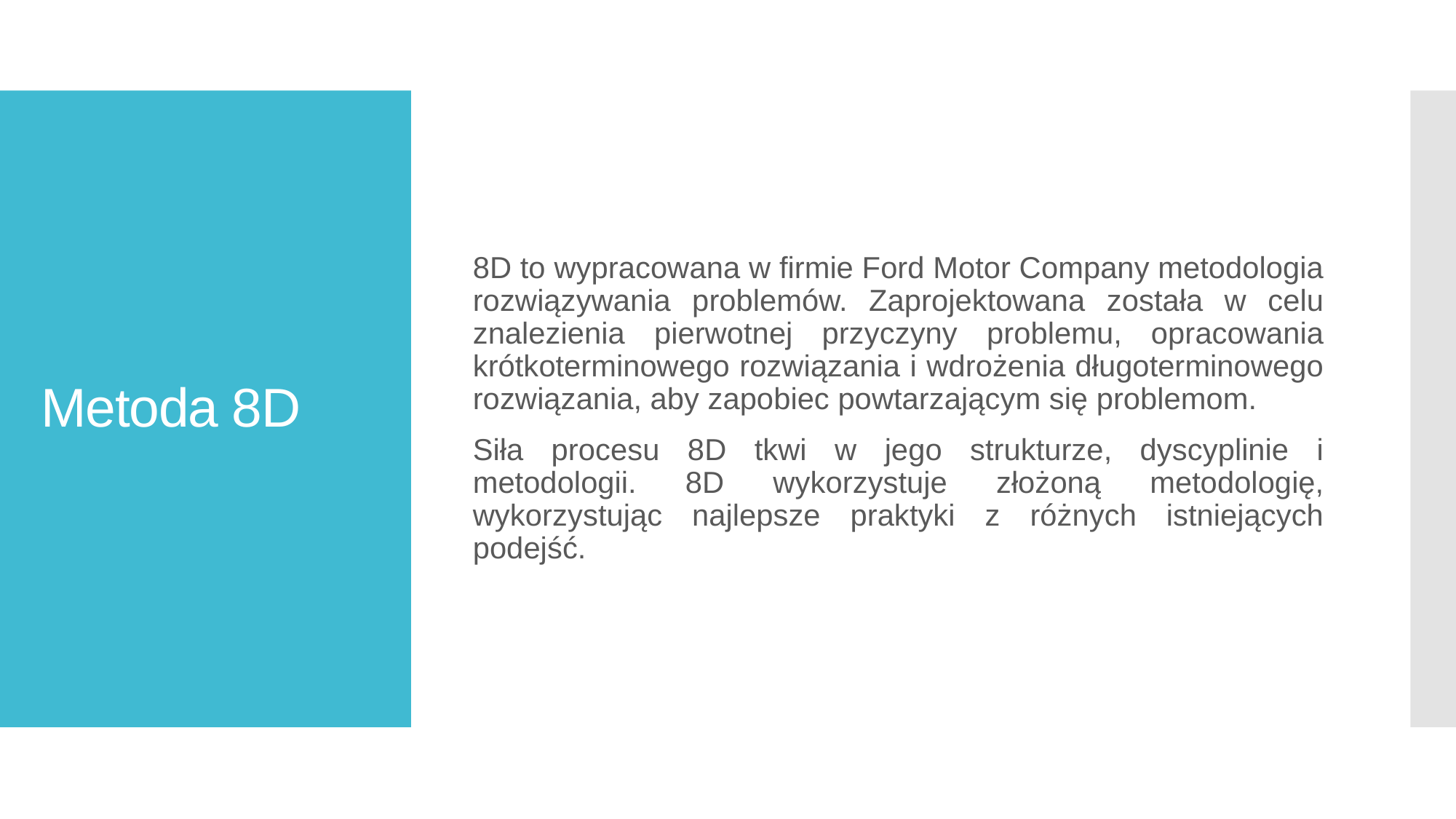

8D to wypracowana w firmie Ford Motor Company metodologia rozwiązywania problemów. Zaprojektowana została w celu znalezienia pierwotnej przyczyny problemu, opracowania krótkoterminowego rozwiązania i wdrożenia długoterminowego rozwiązania, aby zapobiec powtarzającym się problemom.
Siła procesu 8D tkwi w jego strukturze, dyscyplinie i metodologii. 8D wykorzystuje złożoną metodologię, wykorzystując najlepsze praktyki z różnych istniejących podejść.
# Metoda 8D